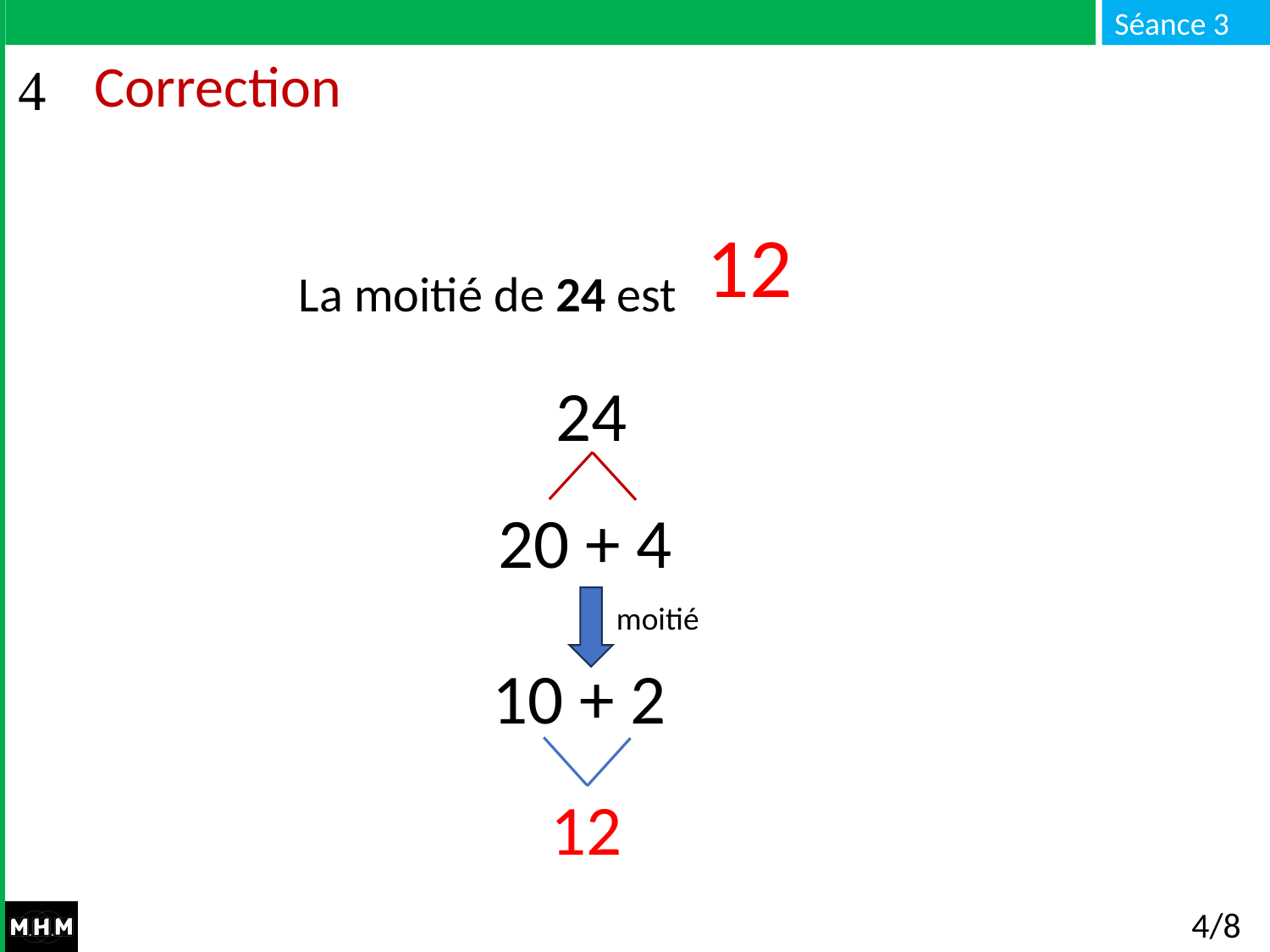

# Correction
La moitié de 24 est

12
24
20 + 4

moitié
10 + 2
12
4/8